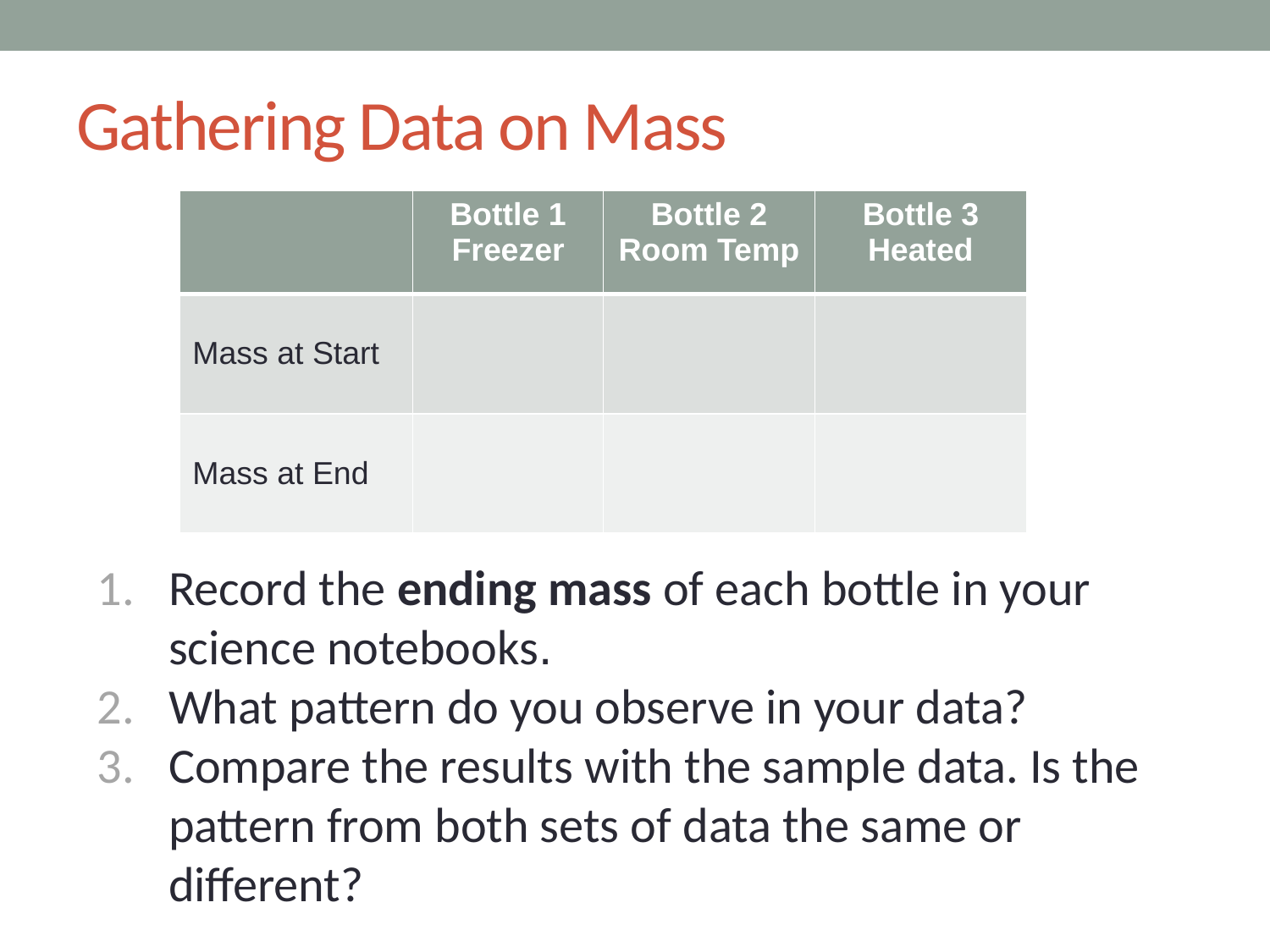

# Gathering Data on Mass
|  | Bottle 1 Freezer | Bottle 2 Room Temp | Bottle 3 Heated |
| --- | --- | --- | --- |
| Mass at Start |  |  |  |
| Mass at End |  |  |  |

Record the ending mass of each bottle in your science notebooks.
What pattern do you observe in your data?
Compare the results with the sample data. Is the pattern from both sets of data the same or different?